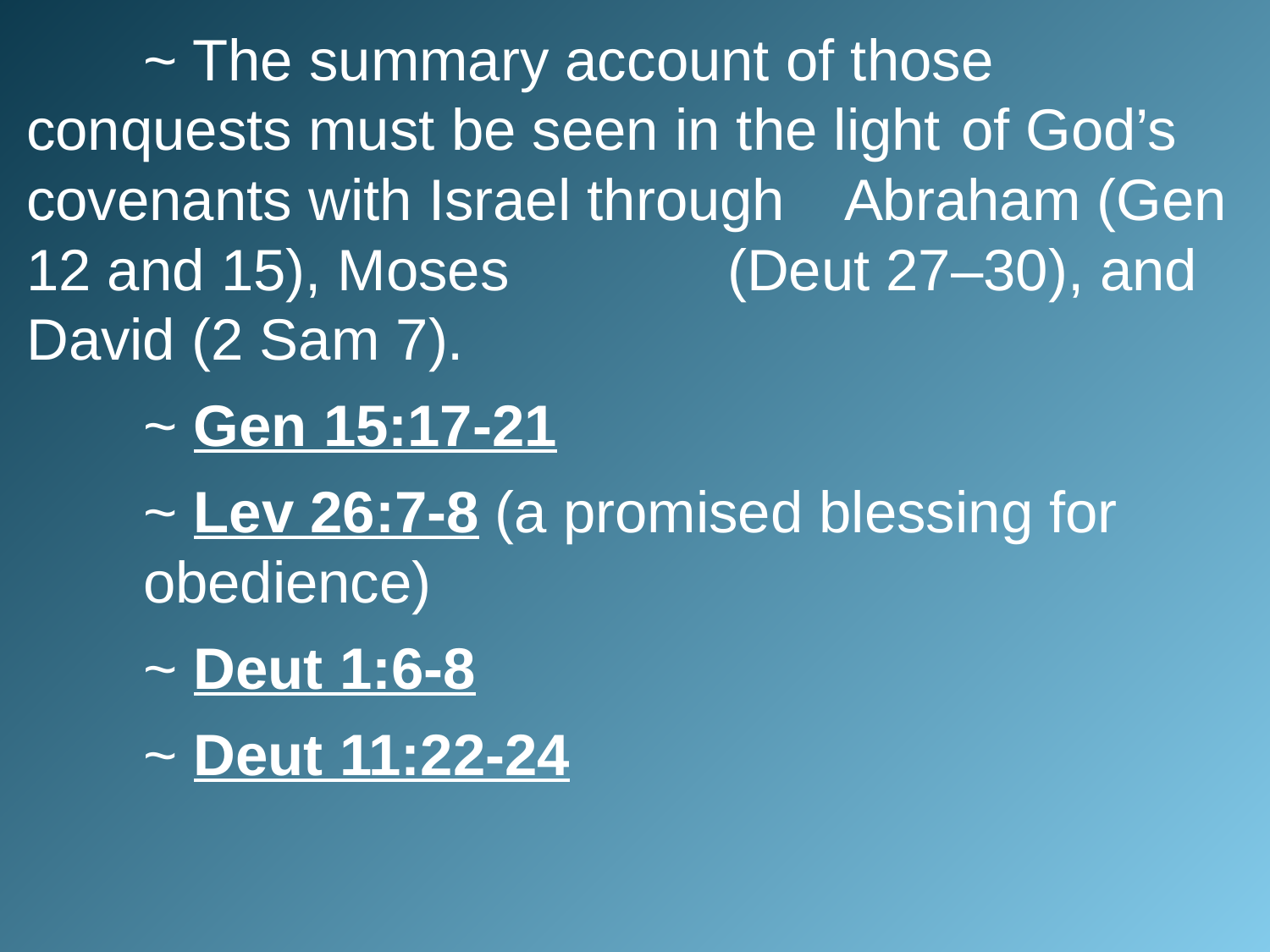

~ The summary account of those 						conquests must be seen in the light 					of God’s covenants with Israel through 					Abraham (Gen 12 and 15), Moses 						(Deut 27–30), and David (2 Sam 7).
		~ Gen 15:17-21
		~ Lev 26:7-8 (a promised blessing for 						obedience)
		~ Deut 1:6-8
		~ Deut 11:22-24